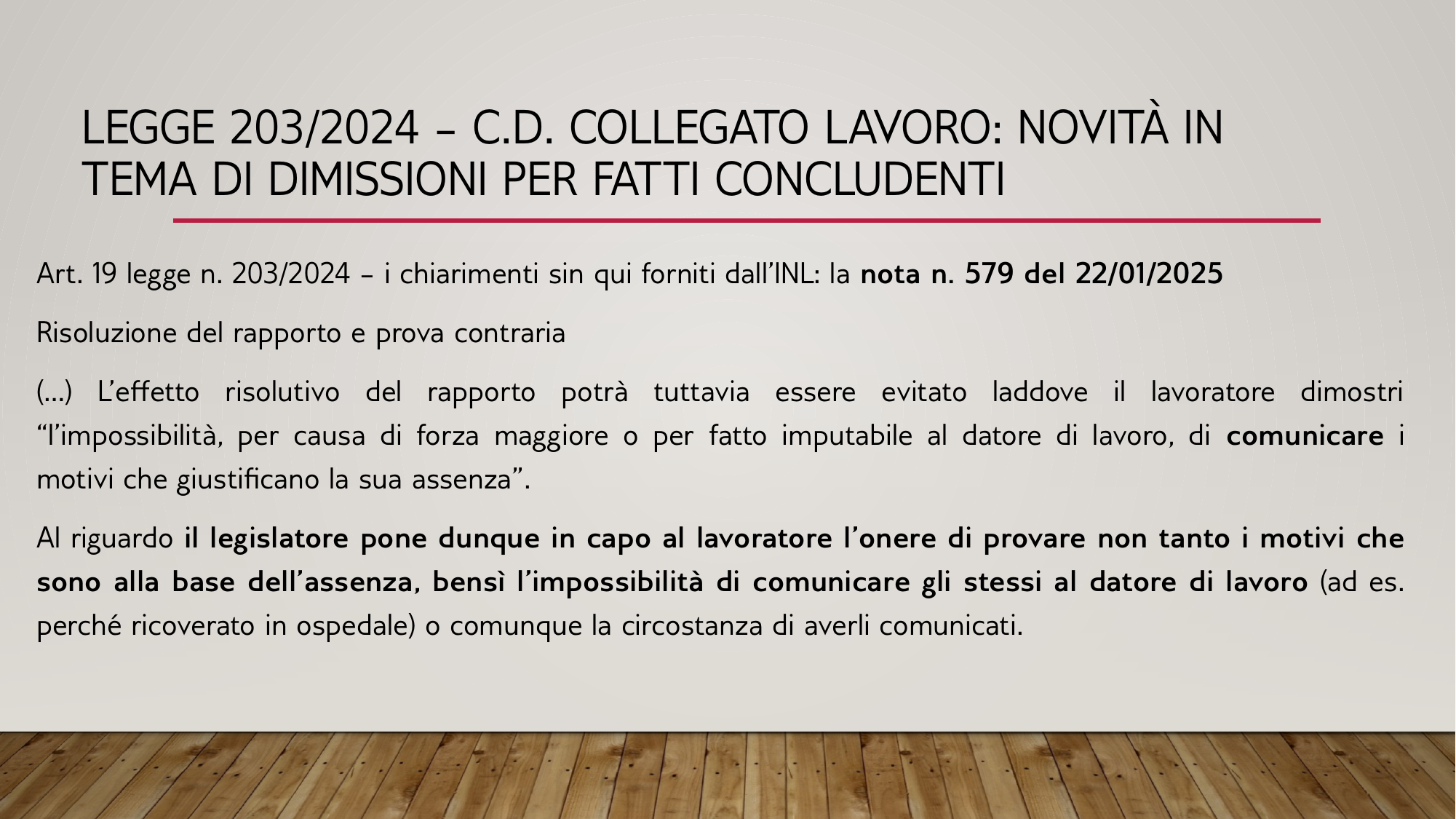

# Legge 203/2024 – c.d. collegato lavoro: novità in tema di dimissioni per fatti concludenti
Art. 19 legge n. 203/2024 – i chiarimenti sin qui forniti dall’INL: la nota n. 579 del 22/01/2025
Risoluzione del rapporto e prova contraria
(…) L’effetto risolutivo del rapporto potrà tuttavia essere evitato laddove il lavoratore dimostri “l’impossibilità, per causa di forza maggiore o per fatto imputabile al datore di lavoro, di comunicare i motivi che giustificano la sua assenza”.
Al riguardo il legislatore pone dunque in capo al lavoratore l’onere di provare non tanto i motivi che sono alla base dell’assenza, bensì l’impossibilità di comunicare gli stessi al datore di lavoro (ad es. perché ricoverato in ospedale) o comunque la circostanza di averli comunicati.